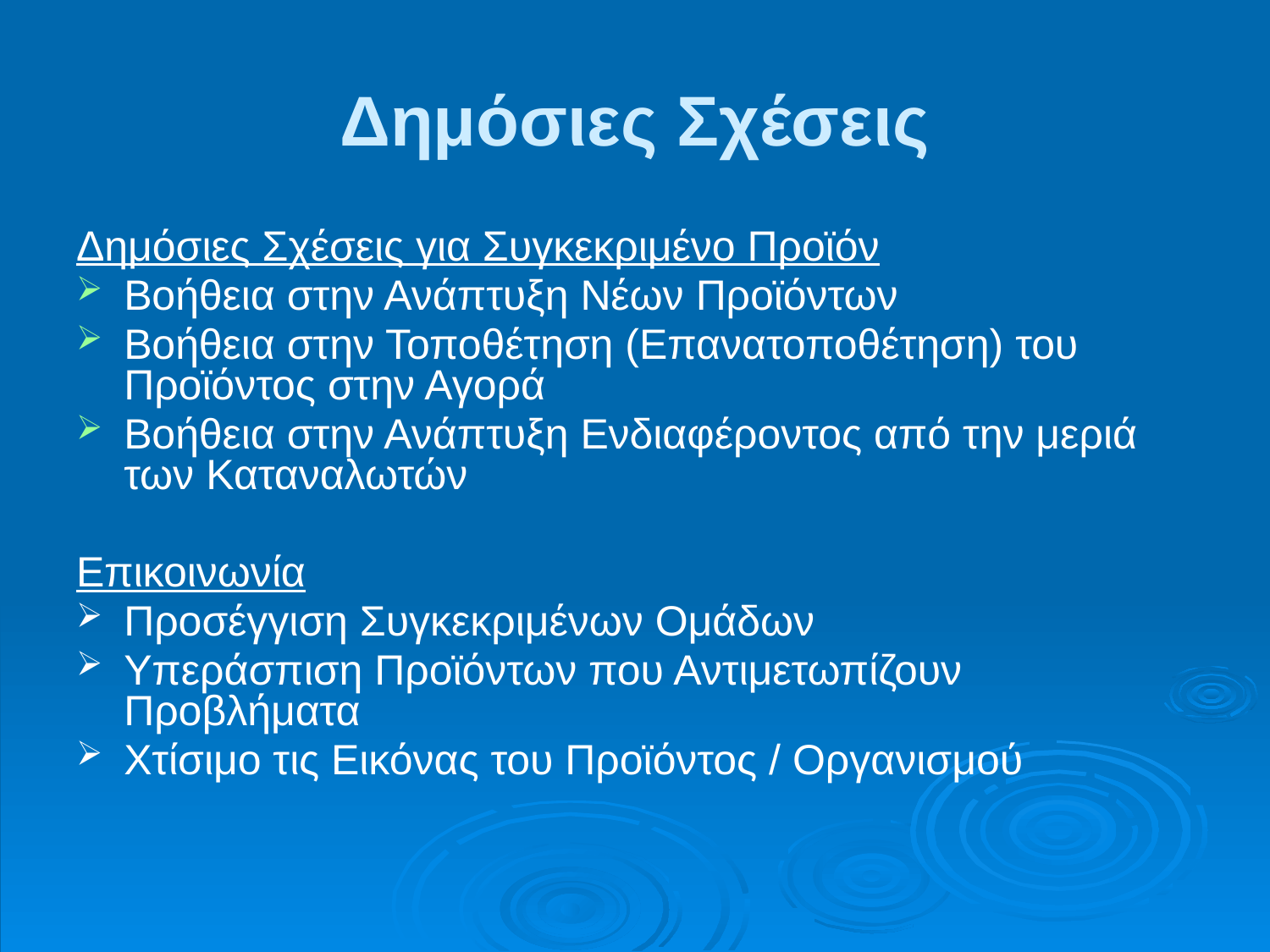

# Δημόσιες Σχέσεις
Δημόσιες Σχέσεις για Συγκεκριμένο Προϊόν
Βοήθεια στην Ανάπτυξη Νέων Προϊόντων
Βοήθεια στην Τοποθέτηση (Επανατοποθέτηση) του Προϊόντος στην Αγορά
Βοήθεια στην Ανάπτυξη Ενδιαφέροντος από την μεριά των Καταναλωτών

Επικοινωνία
Προσέγγιση Συγκεκριμένων Ομάδων
Υπεράσπιση Προϊόντων που Αντιμετωπίζουν Προβλήματα
Χτίσιμο τις Εικόνας του Προϊόντος / Οργανισμού